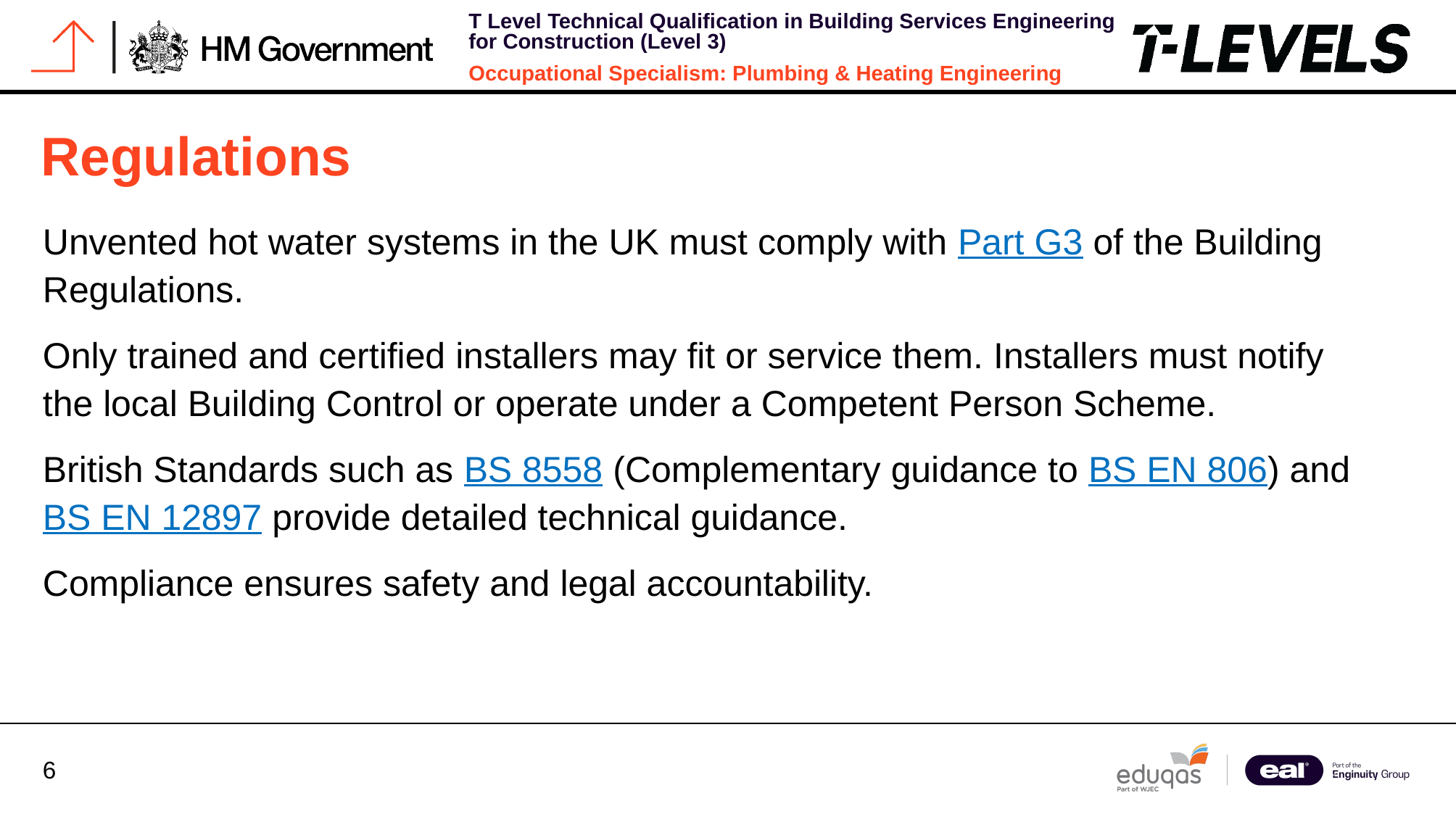

# Regulations
Unvented hot water systems in the UK must comply with Part G3 of the Building Regulations.
Only trained and certified installers may fit or service them. Installers must notify the local Building Control or operate under a Competent Person Scheme.
British Standards such as BS 8558 (Complementary guidance to BS EN 806) and BS EN 12897 provide detailed technical guidance.
Compliance ensures safety and legal accountability.